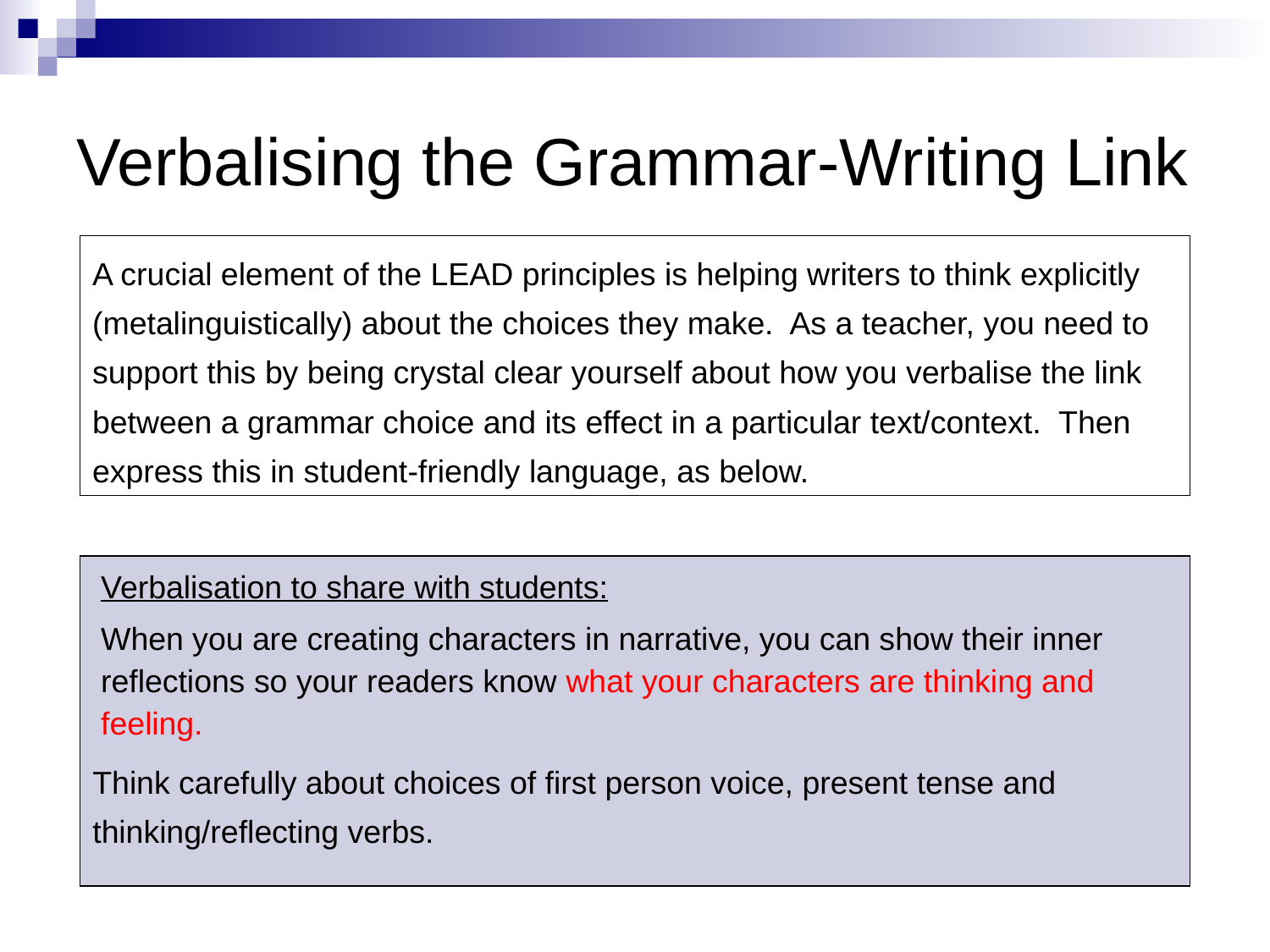

# Verbalising the Grammar-Writing Link
A crucial element of the LEAD principles is helping writers to think explicitly (metalinguistically) about the choices they make.  As a teacher, you need to support this by being crystal clear yourself about how you verbalise the link between a grammar choice and its effect in a particular text/context.  Then express this in student-friendly language, as below.
Verbalisation to share with students:
When you are creating characters in narrative, you can show their inner reflections so your readers know what your characters are thinking and feeling.
Think carefully about choices of first person voice, present tense and thinking/reflecting verbs.